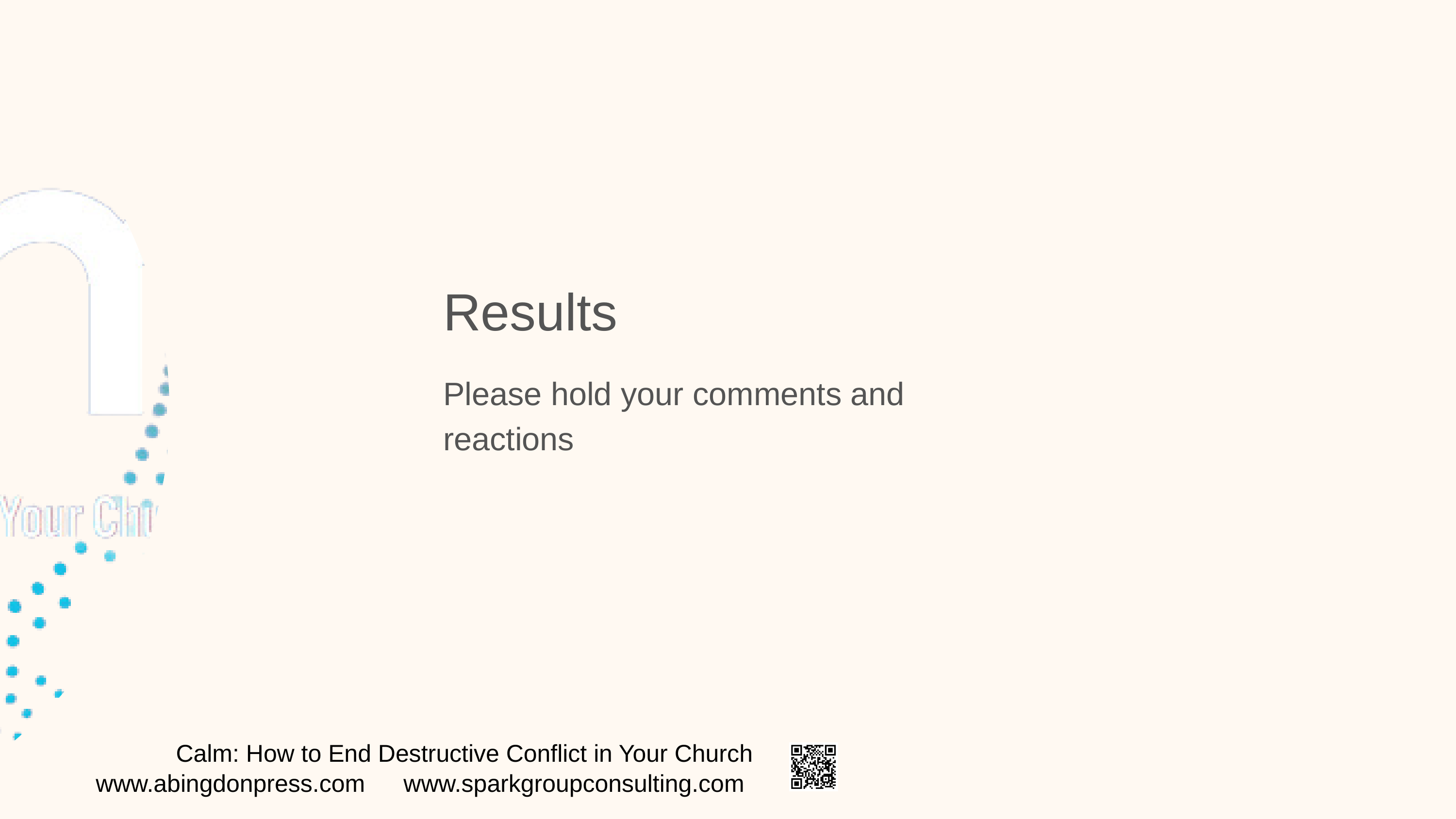

Results
Please hold your comments and reactions
Calm: How to End Destructive Conflict in Your Church

www.abingdonpress.com
www.sparkgroupconsulting.com